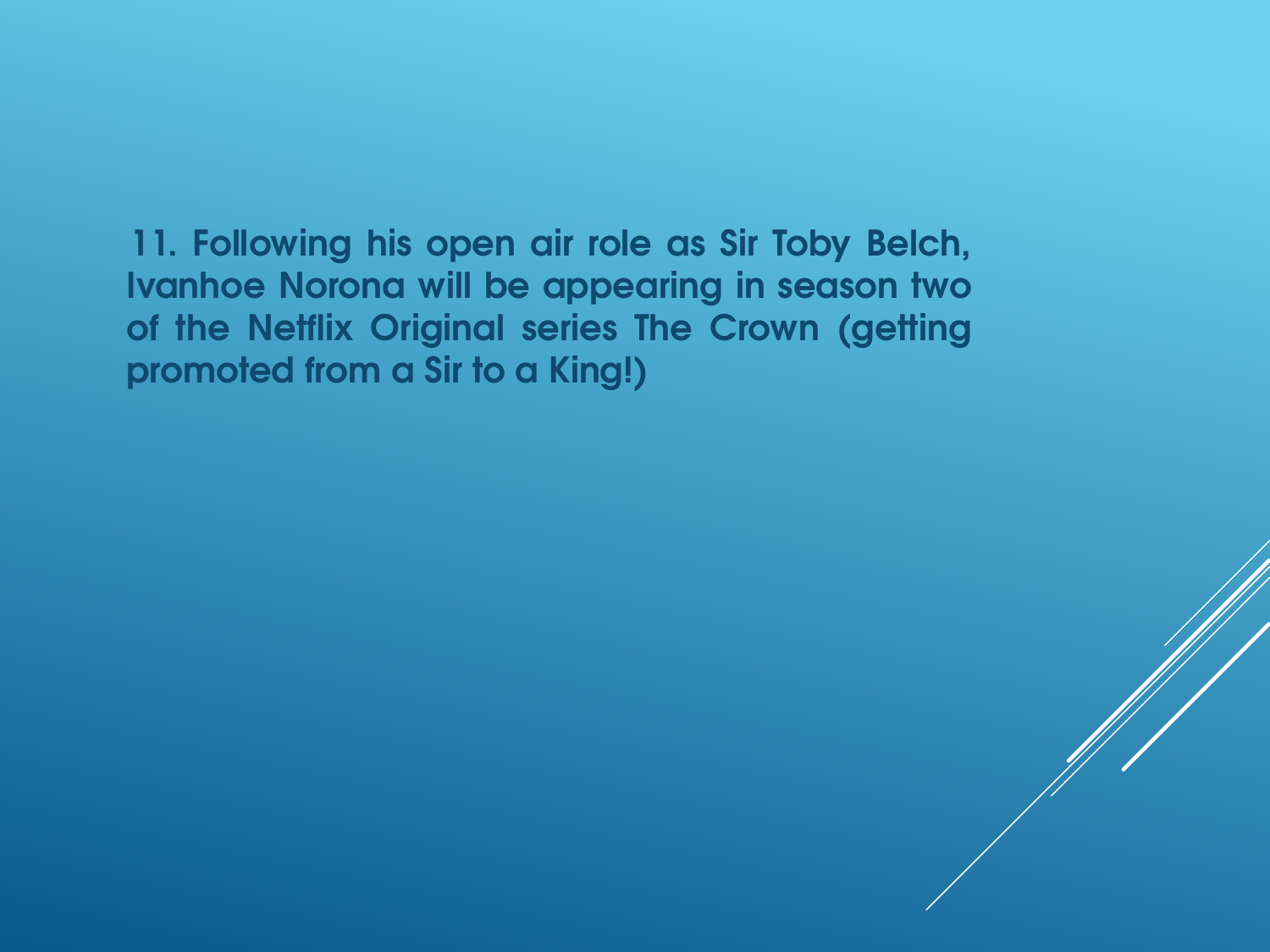

11. Following his open air role as Sir Toby Belch, Ivanhoe Norona will be appearing in season two of the Netflix Original series The Crown (getting promoted from a Sir to a King!)

#